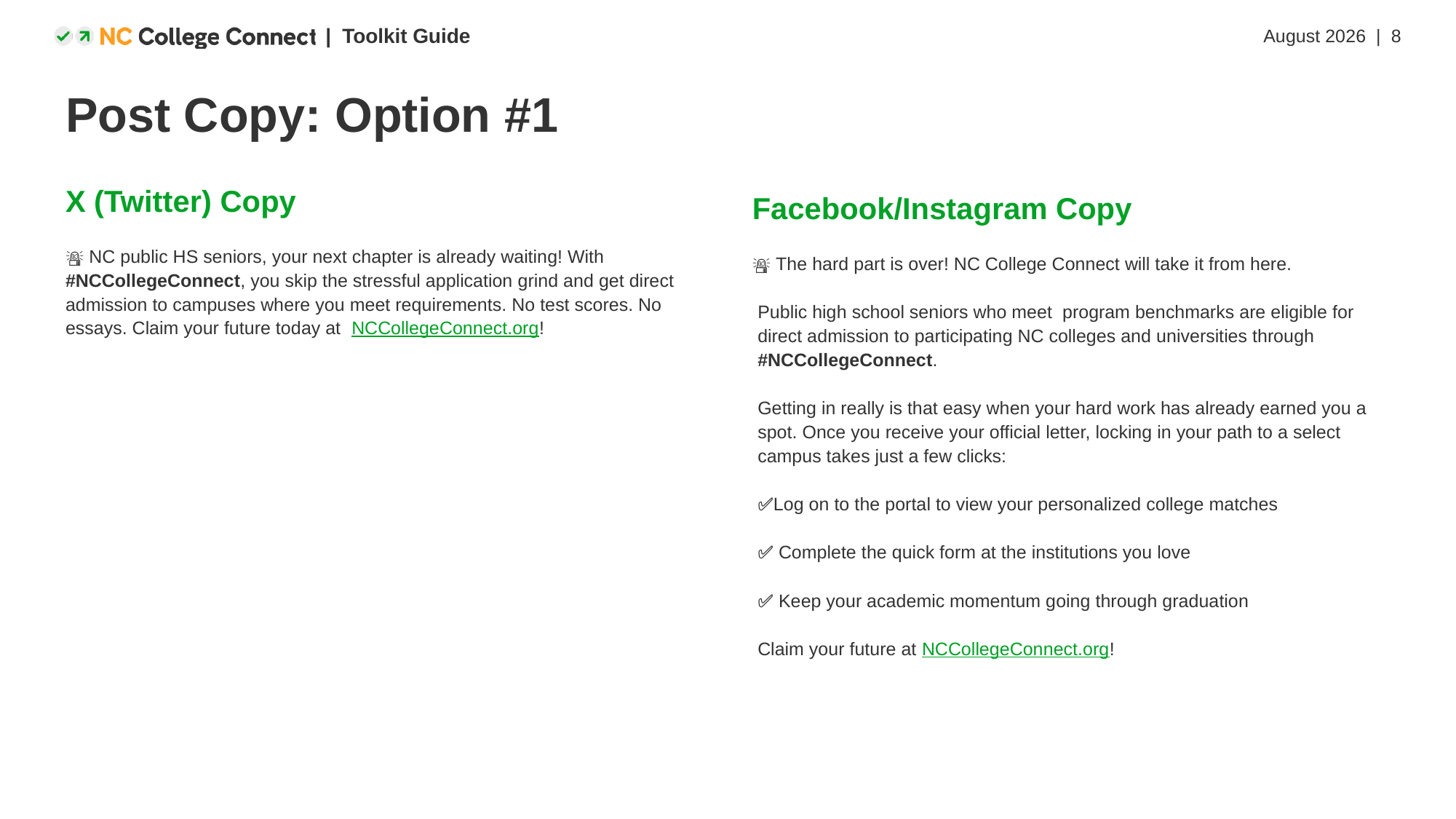

# Post Copy: Option #1
X (Twitter) Copy
🚨 NC public HS seniors, your next chapter is already waiting! With #NCCollegeConnect, you skip the stressful application grind and get direct admission to campuses where you meet requirements. No test scores. No essays. Claim your future today at  NCCollegeConnect.org!
Facebook/Instagram Copy
🚨 The hard part is over! NC College Connect will take it from here.
Public high school seniors who meet  program benchmarks are eligible for direct admission to participating NC colleges and universities through #NCCollegeConnect.
Getting in really is that easy when your hard work has already earned you a spot. Once you receive your official letter, locking in your path to a select campus takes just a few clicks:
✅Log on to the portal to view your personalized college matches
✅ Complete the quick form at the institutions you love
✅ Keep your academic momentum going through graduation
Claim your future at NCCollegeConnect.org!